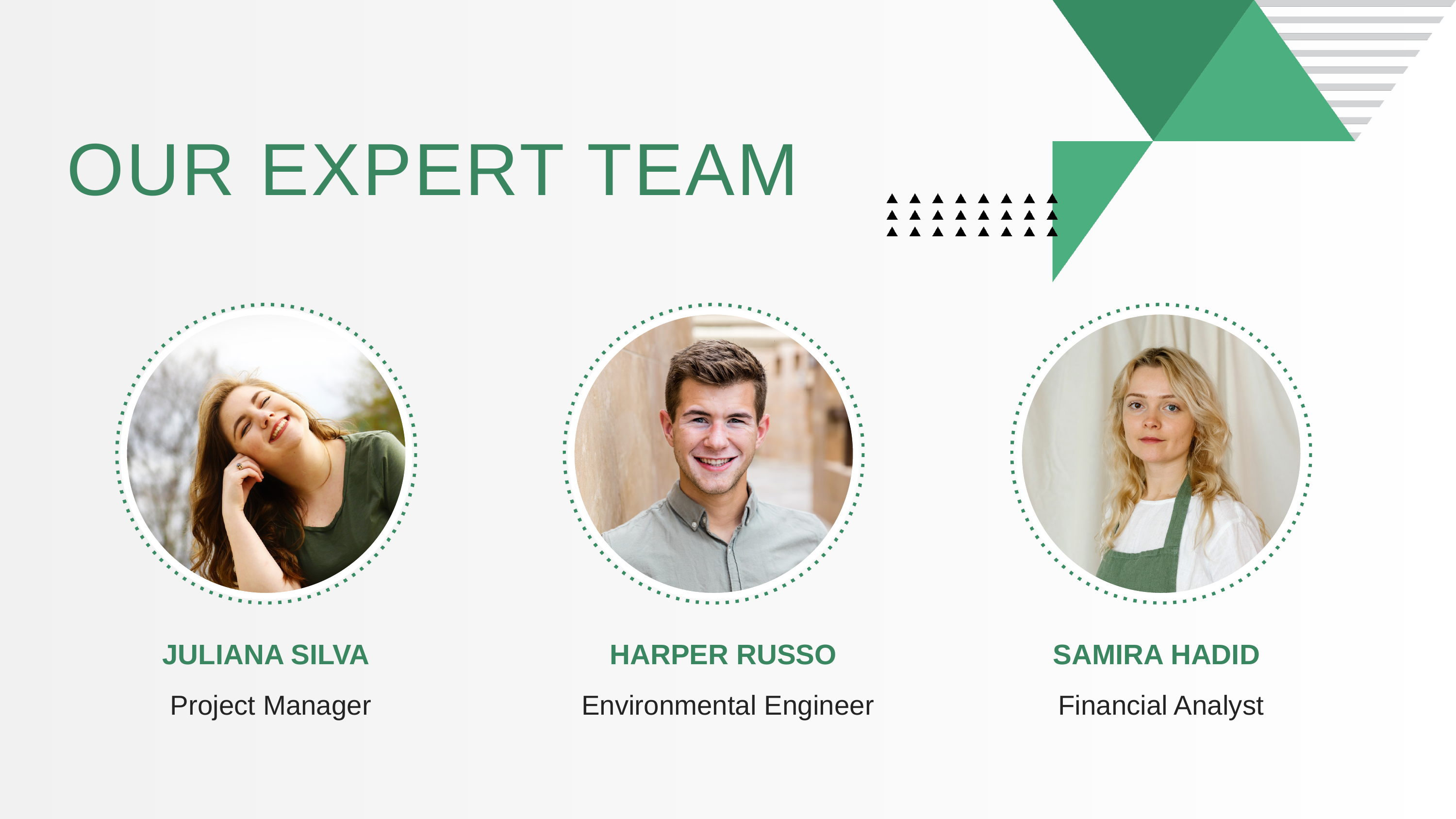

OUR EXPERT TEAM

JULIANA SILVA
HARPER RUSSO
SAMIRA HADID
Project Manager
Environmental Engineer
Financial Analyst